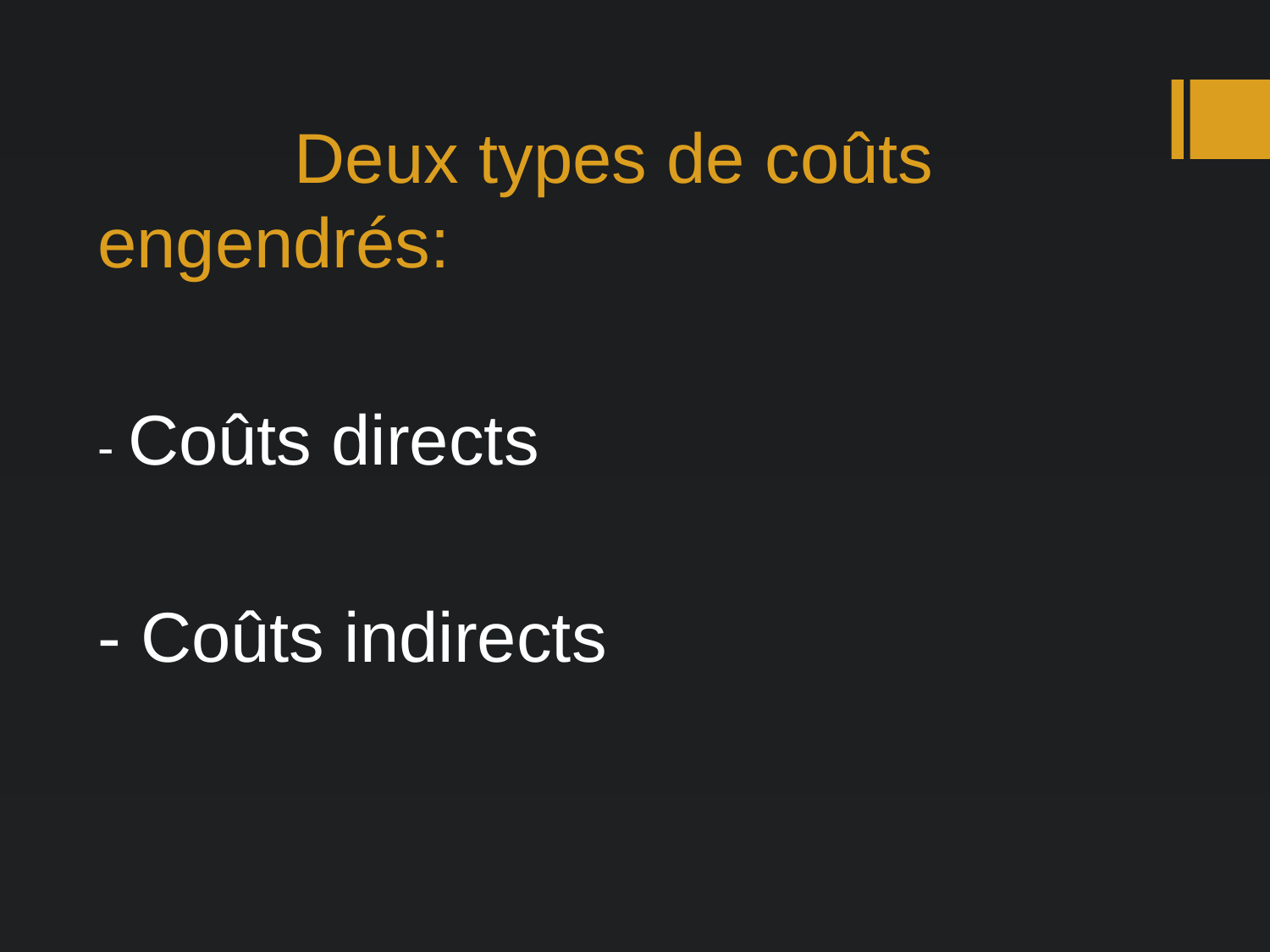

Deux types de coûts engendrés:

- Coûts directs

- Coûts indirects